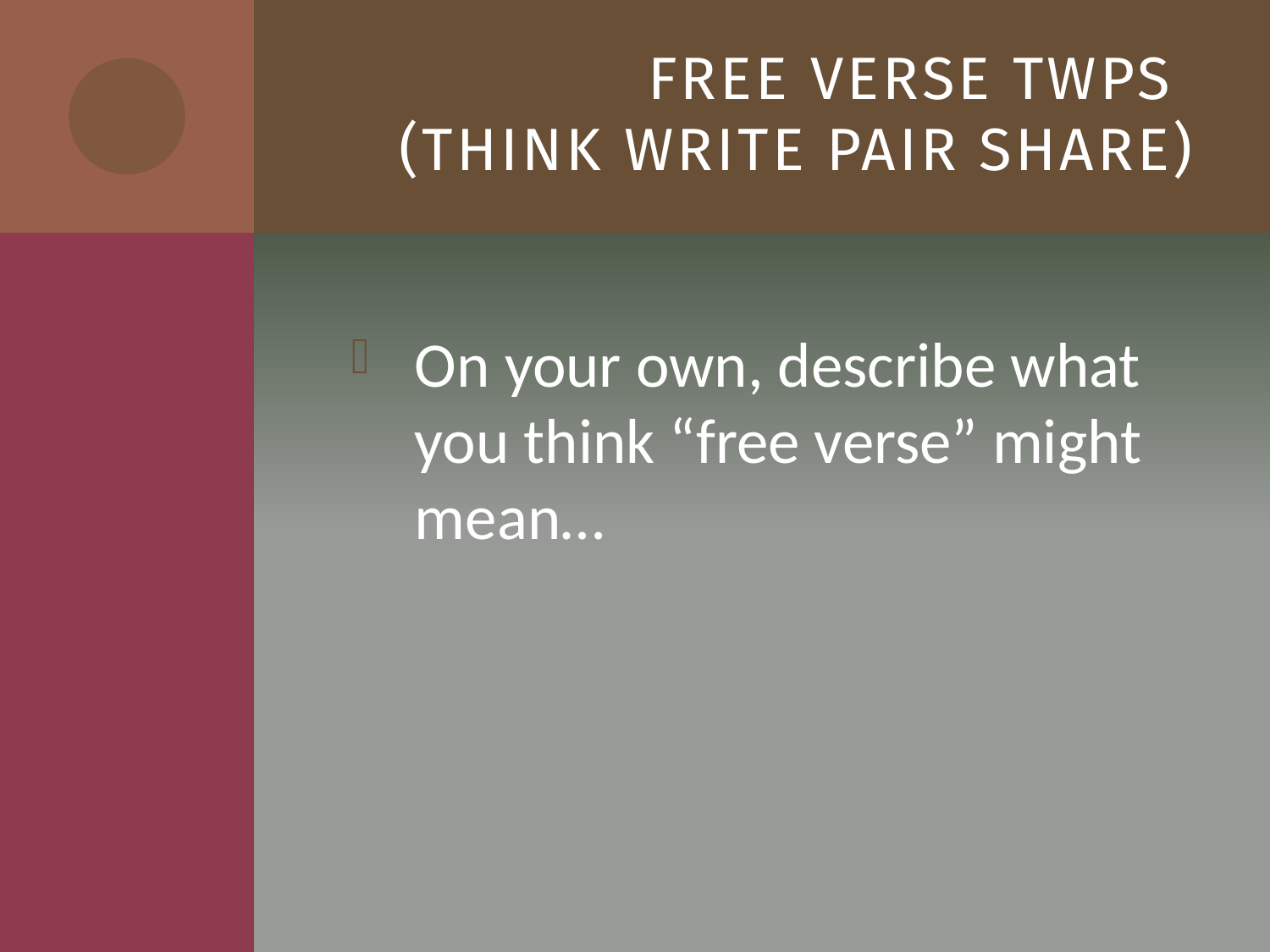

# Free Verse TWPS (Think Write Pair Share)
On your own, describe what you think “free verse” might mean…